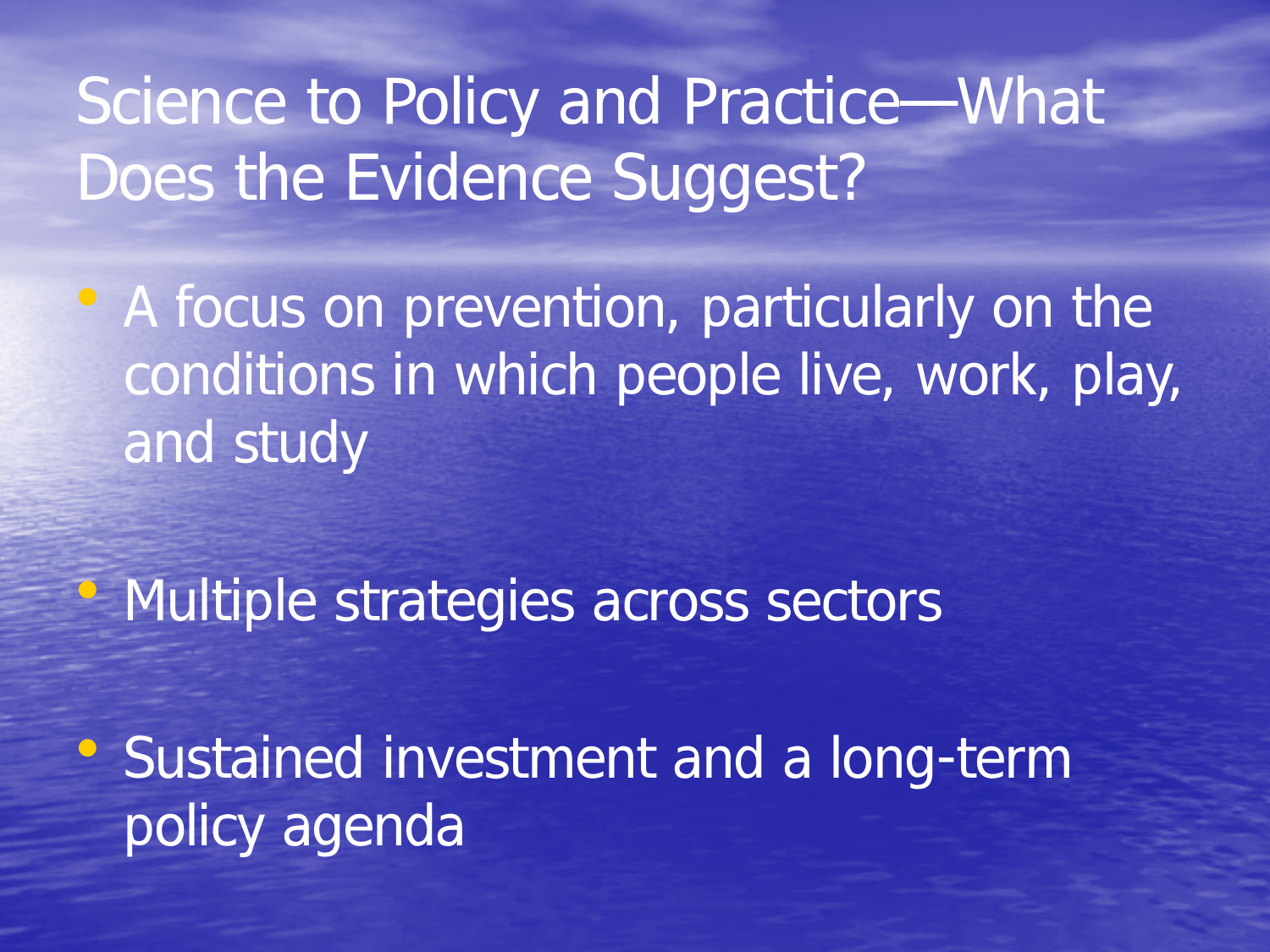

# Science to Policy and Practice—What Does the Evidence Suggest?
A focus on prevention, particularly on the conditions in which people live, work, play, and study

Multiple strategies across sectors

Sustained investment and a long-term policy agenda